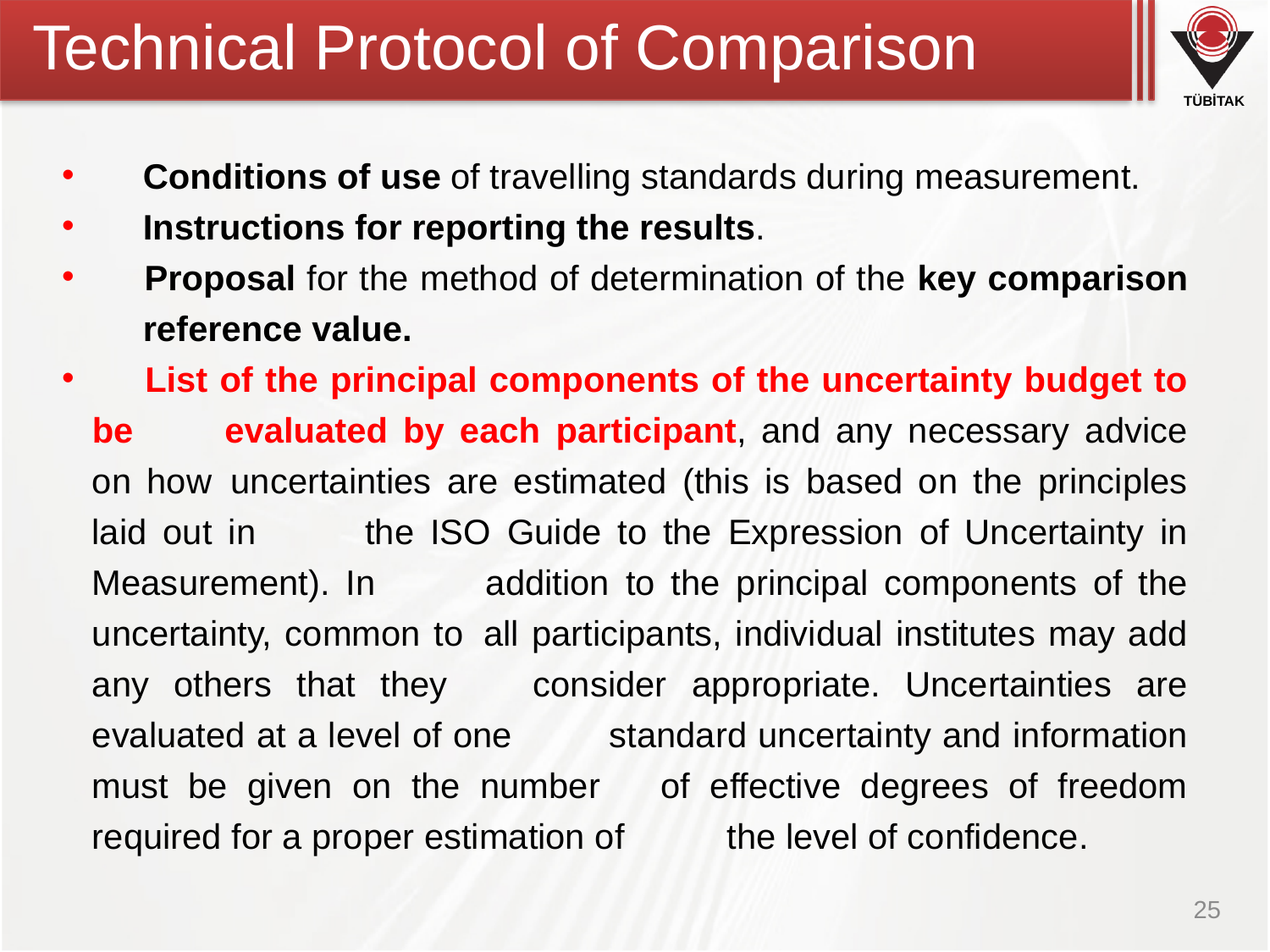

Technical Protocol of Comparison
 	Conditions of use of travelling standards during measurement.
 	Instructions for reporting the results.
 	Proposal for the method of determination of the key comparison 	reference value.
 	List of the principal components of the uncertainty budget to be 	evaluated by each participant, and any necessary advice on how 	uncertainties are estimated (this is based on the principles laid out in 	the ISO Guide to the Expression of Uncertainty in Measurement). In 	addition to the principal components of the uncertainty, common to 	all participants, individual institutes may add any others that they 	consider appropriate. Uncertainties are evaluated at a level of one 	standard uncertainty and information must be given on the number 	of effective degrees of freedom required for a proper estimation of 	the level of confidence.
25